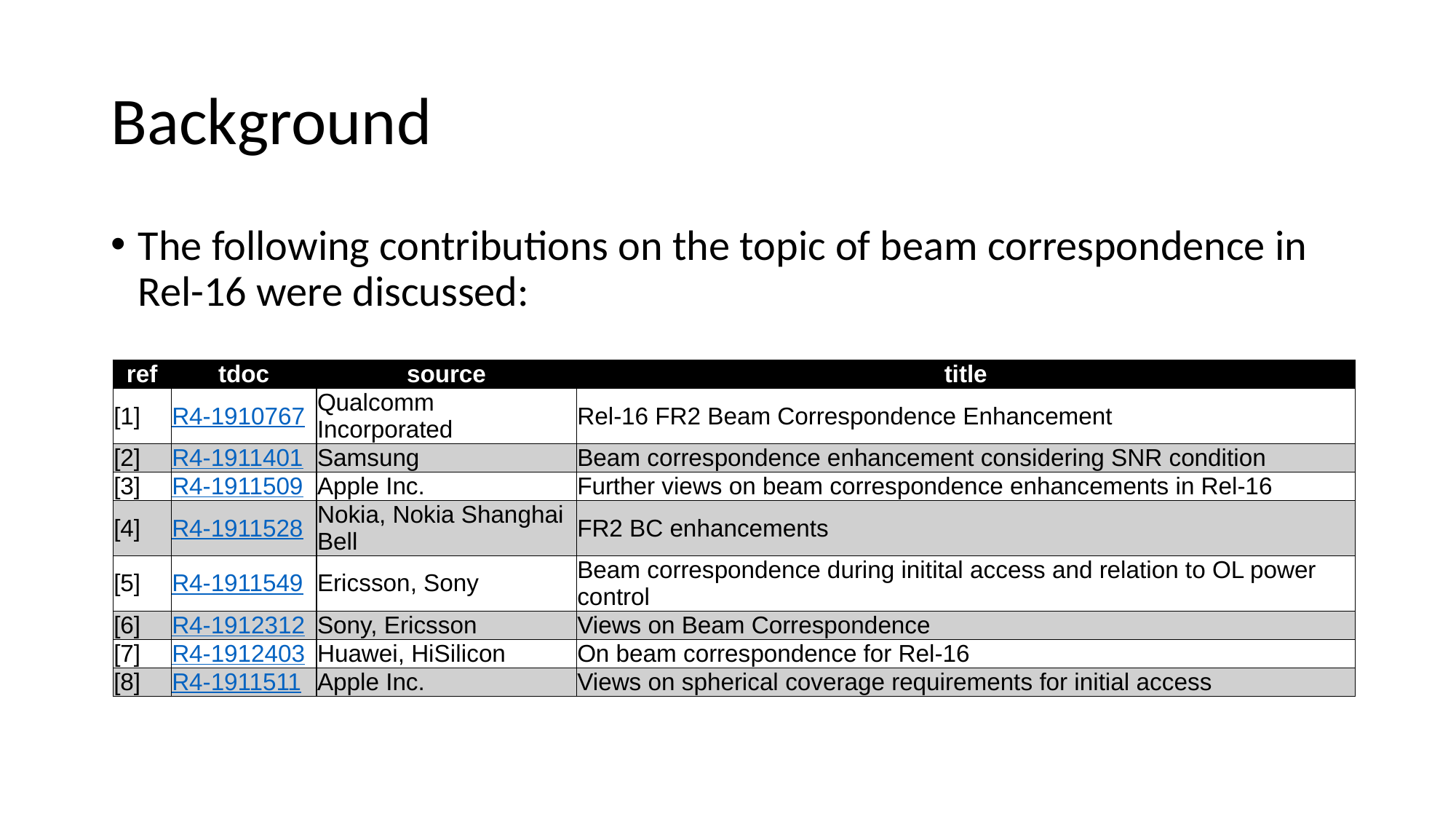

# Background
The following contributions on the topic of beam correspondence in Rel-16 were discussed:
| ref | tdoc | source | title |
| --- | --- | --- | --- |
| [1] | R4-1910767 | Qualcomm Incorporated | Rel-16 FR2 Beam Correspondence Enhancement |
| [2] | R4-1911401 | Samsung | Beam correspondence enhancement considering SNR condition |
| [3] | R4-1911509 | Apple Inc. | Further views on beam correspondence enhancements in Rel-16 |
| [4] | R4-1911528 | Nokia, Nokia Shanghai Bell | FR2 BC enhancements |
| [5] | R4-1911549 | Ericsson, Sony | Beam correspondence during initital access and relation to OL power control |
| [6] | R4-1912312 | Sony, Ericsson | Views on Beam Correspondence |
| [7] | R4-1912403 | Huawei, HiSilicon | On beam correspondence for Rel-16 |
| [8] | R4-1911511 | Apple Inc. | Views on spherical coverage requirements for initial access |